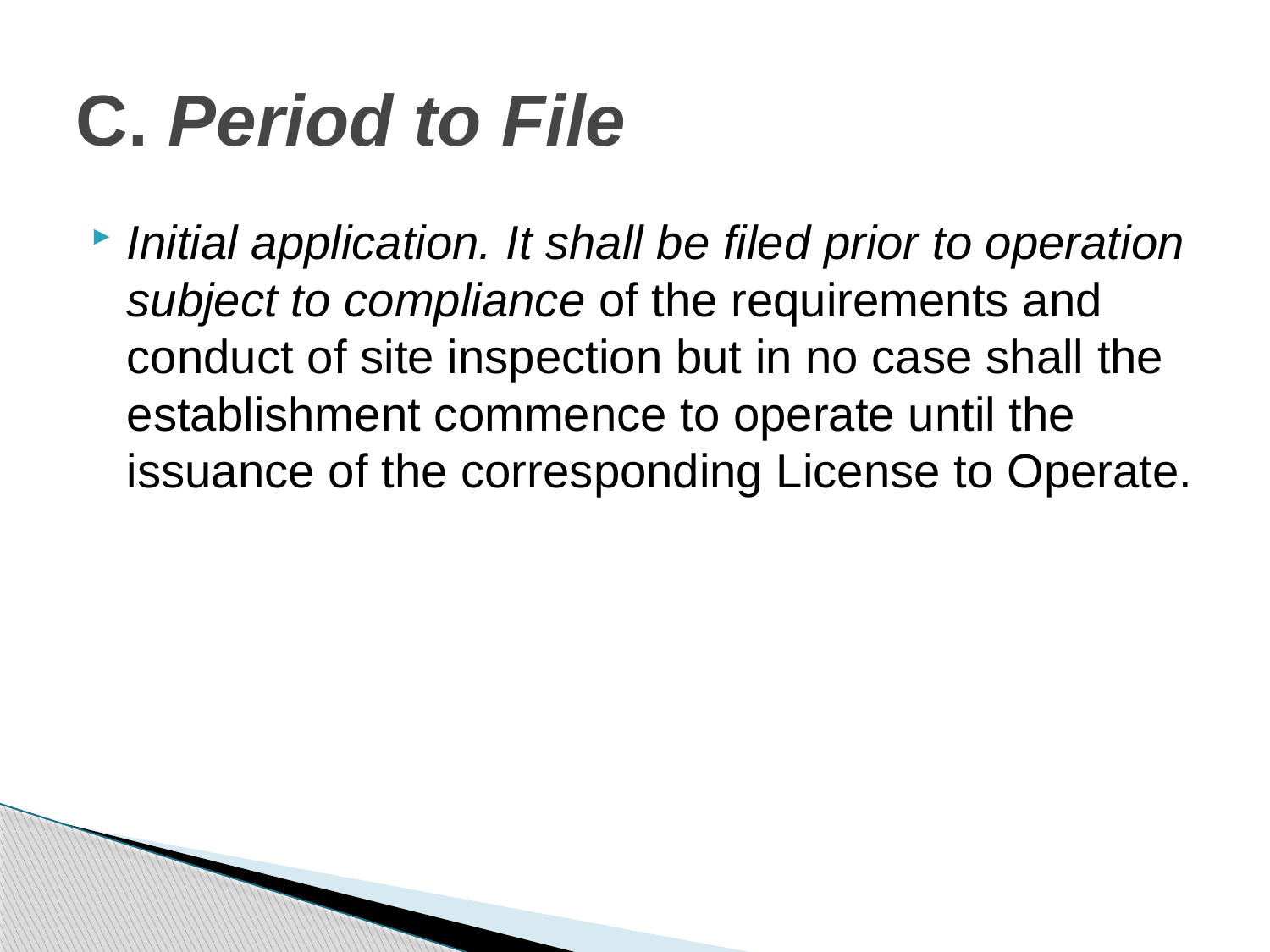

# C. Period to File
Initial application. It shall be filed prior to operation subject to compliance of the requirements and conduct of site inspection but in no case shall the establishment commence to operate until the issuance of the corresponding License to Operate.